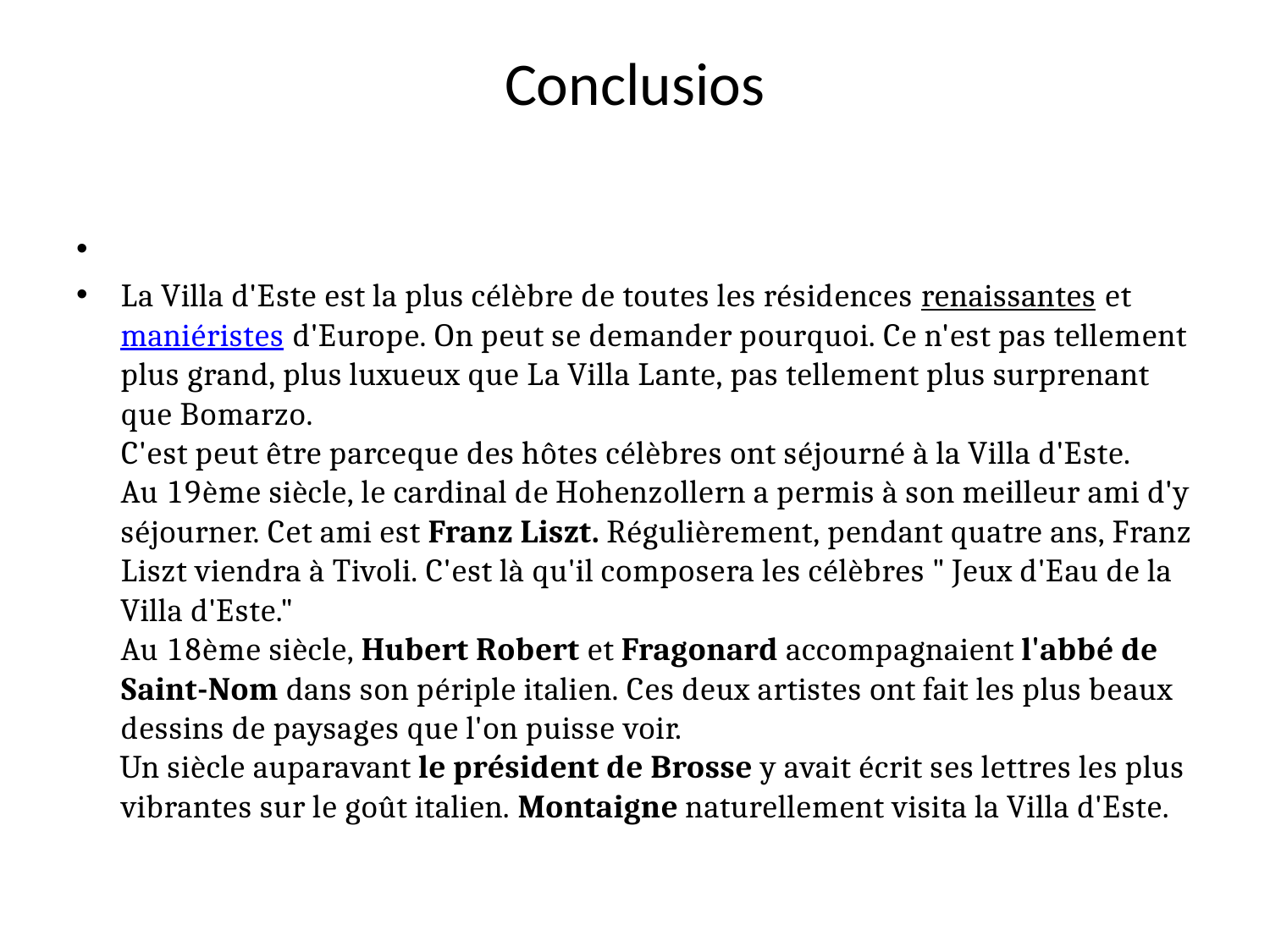

# Conclusios

La Villa d'Este est la plus célèbre de toutes les résidences renaissantes et maniéristes d'Europe. On peut se demander pourquoi. Ce n'est pas tellement plus grand, plus luxueux que La Villa Lante, pas tellement plus surprenant que Bomarzo.
C'est peut être parceque des hôtes célèbres ont séjourné à la Villa d'Este.
Au 19ème siècle, le cardinal de Hohenzollern a permis à son meilleur ami d'y séjourner. Cet ami est Franz Liszt. Régulièrement, pendant quatre ans, Franz Liszt viendra à Tivoli. C'est là qu'il composera les célèbres " Jeux d'Eau de la Villa d'Este."
Au 18ème siècle, Hubert Robert et Fragonard accompagnaient l'abbé de Saint-Nom dans son périple italien. Ces deux artistes ont fait les plus beaux dessins de paysages que l'on puisse voir.
Un siècle auparavant le président de Brosse y avait écrit ses lettres les plus vibrantes sur le goût italien. Montaigne naturellement visita la Villa d'Este.